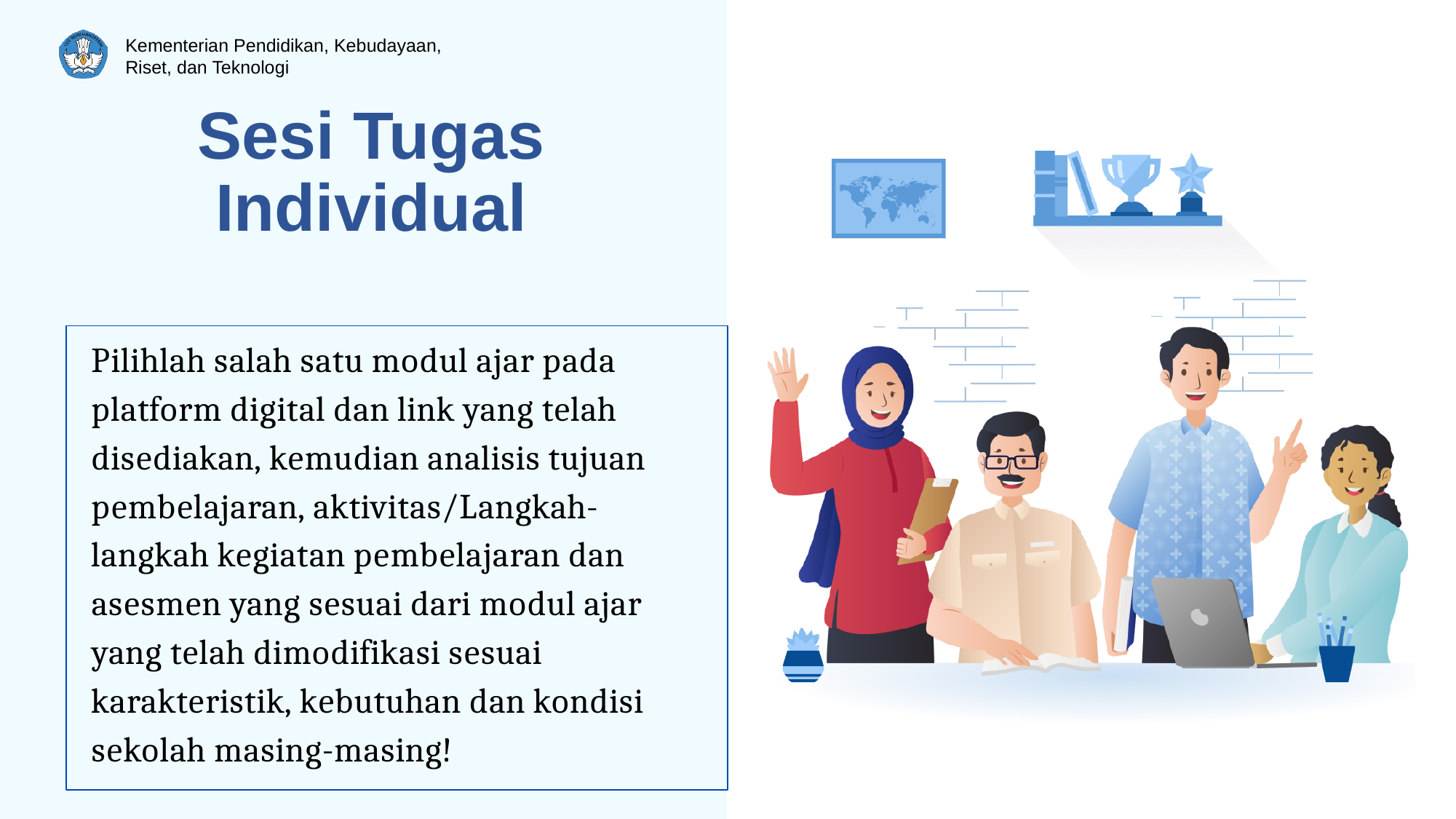

# Sesi Tugas Individual
Pilihlah salah satu modul ajar pada platform digital dan link yang telah disediakan, kemudian analisis tujuan pembelajaran, aktivitas/Langkah-langkah kegiatan pembelajaran dan asesmen yang sesuai dari modul ajar yang telah dimodifikasi sesuai karakteristik, kebutuhan dan kondisi sekolah masing-masing!